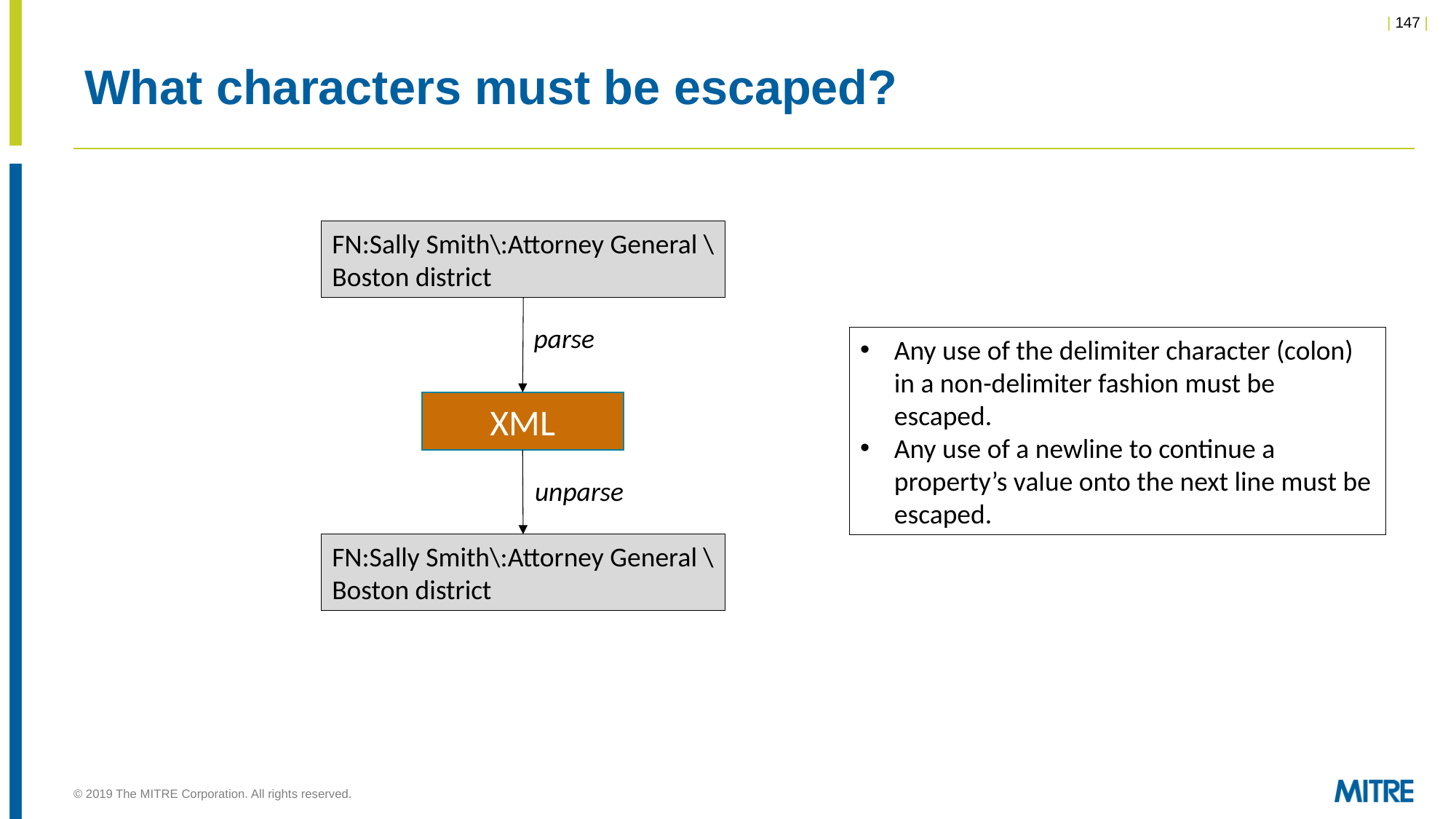

# What characters must be escaped?
FN:Sally Smith\:Attorney General \
Boston district
parse
Any use of the delimiter character (colon) in a non-delimiter fashion must be escaped.
Any use of a newline to continue a property’s value onto the next line must be escaped.
XML

unparse
FN:Sally Smith\:Attorney General \
Boston district
© 2019 The MITRE Corporation. All rights reserved.